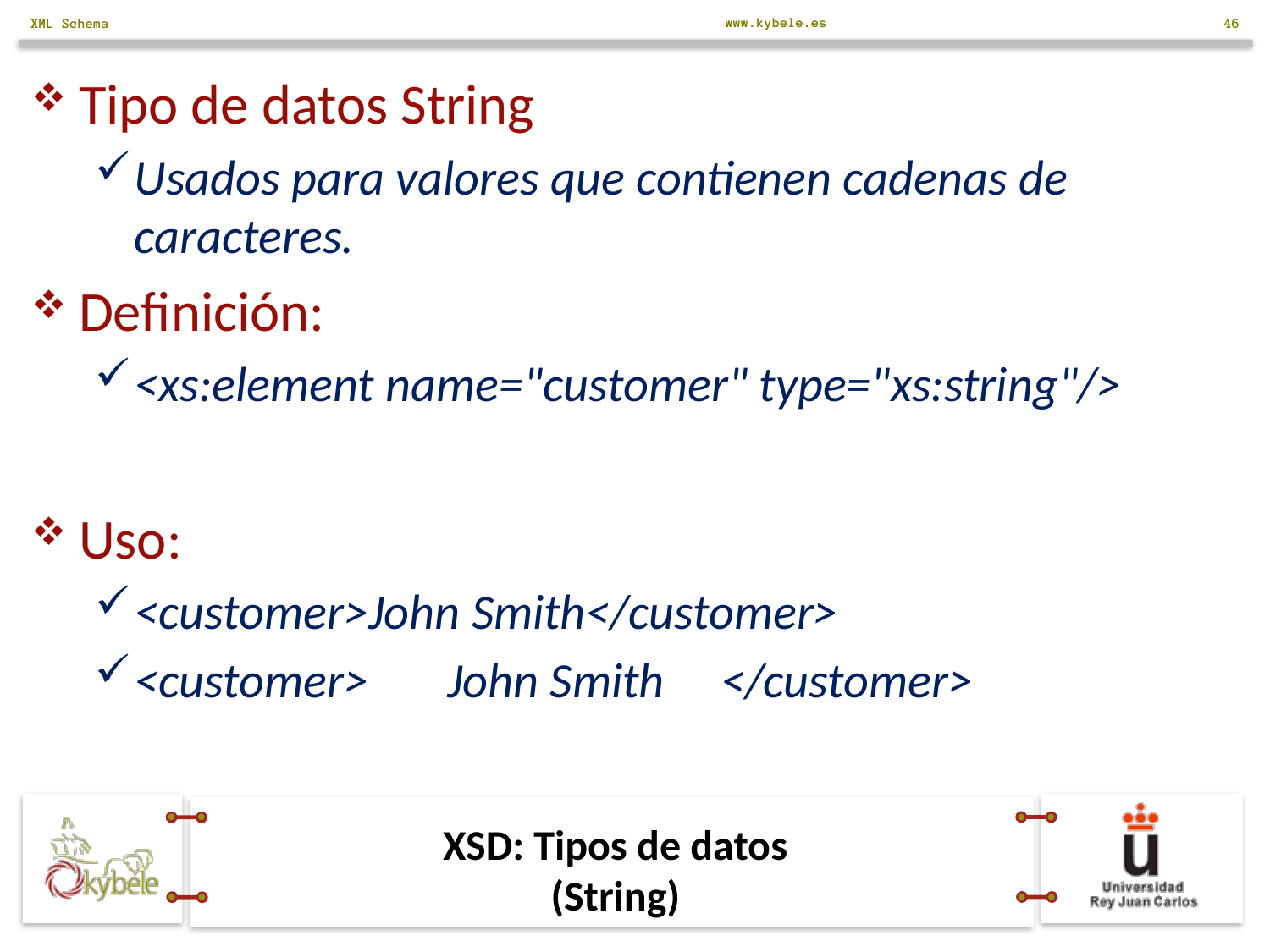

XML Schema
46
Tipo de datos String
Usados para valores que contienen cadenas de caracteres.
Definición:
<xs:element name="customer" type="xs:string"/>

Uso:
<customer>John Smith</customer>
<customer>       John Smith     </customer>
# XSD: Tipos de datos (String)